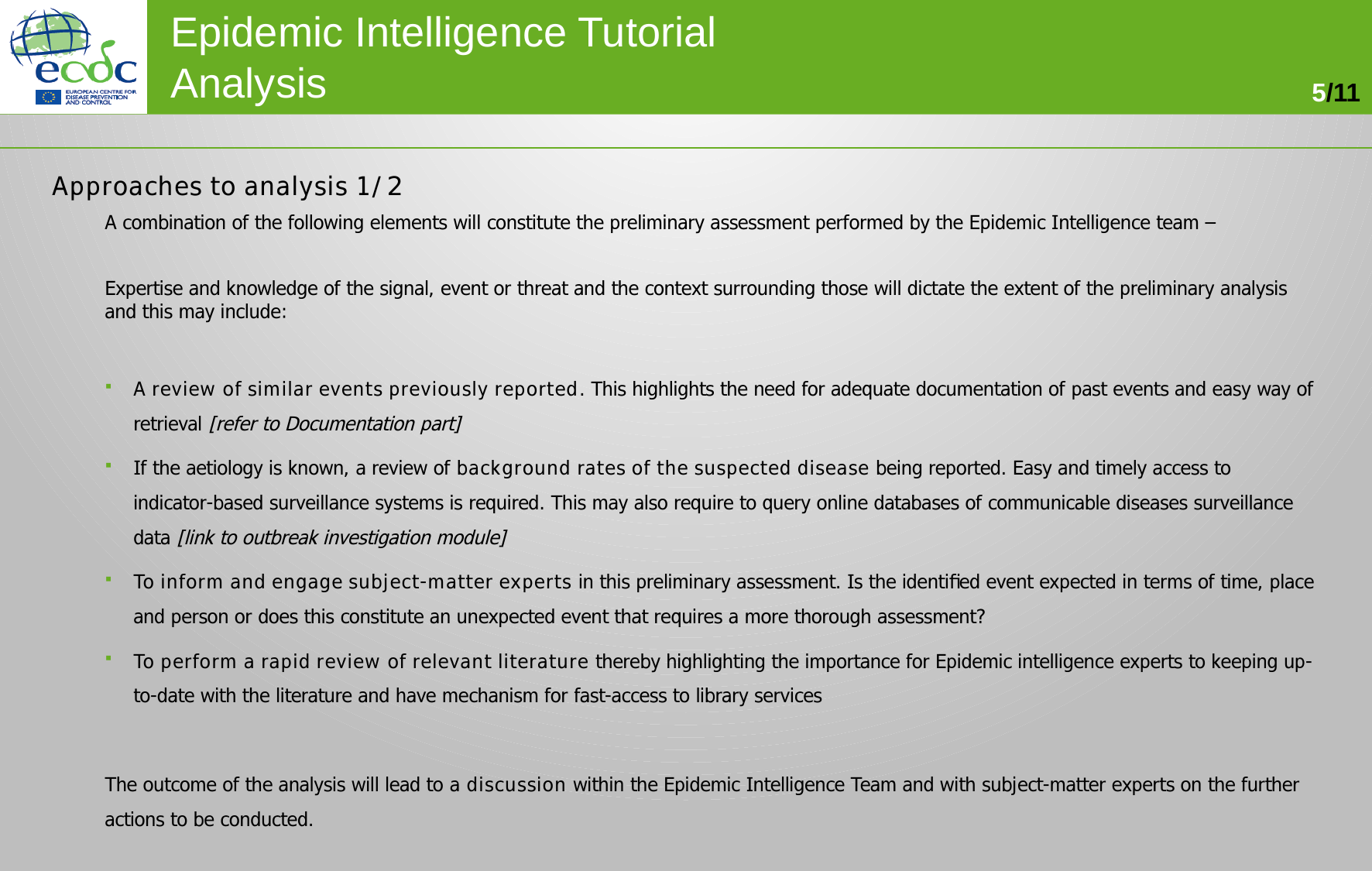

Approaches to analysis 1/2
A combination of the following elements will constitute the preliminary assessment performed by the Epidemic Intelligence team –

Expertise and knowledge of the signal, event or threat and the context surrounding those will dictate the extent of the preliminary analysis and this may include:

A review of similar events previously reported. This highlights the need for adequate documentation of past events and easy way of retrieval [refer to Documentation part]
If the aetiology is known, a review of background rates of the suspected disease being reported. Easy and timely access to indicator-based surveillance systems is required. This may also require to query online databases of communicable diseases surveillance data [link to outbreak investigation module]
To inform and engage subject-matter experts in this preliminary assessment. Is the identified event expected in terms of time, place and person or does this constitute an unexpected event that requires a more thorough assessment?
To perform a rapid review of relevant literature thereby highlighting the importance for Epidemic intelligence experts to keeping up-to-date with the literature and have mechanism for fast-access to library services

The outcome of the analysis will lead to a discussion within the Epidemic Intelligence Team and with subject-matter experts on the further actions to be conducted.